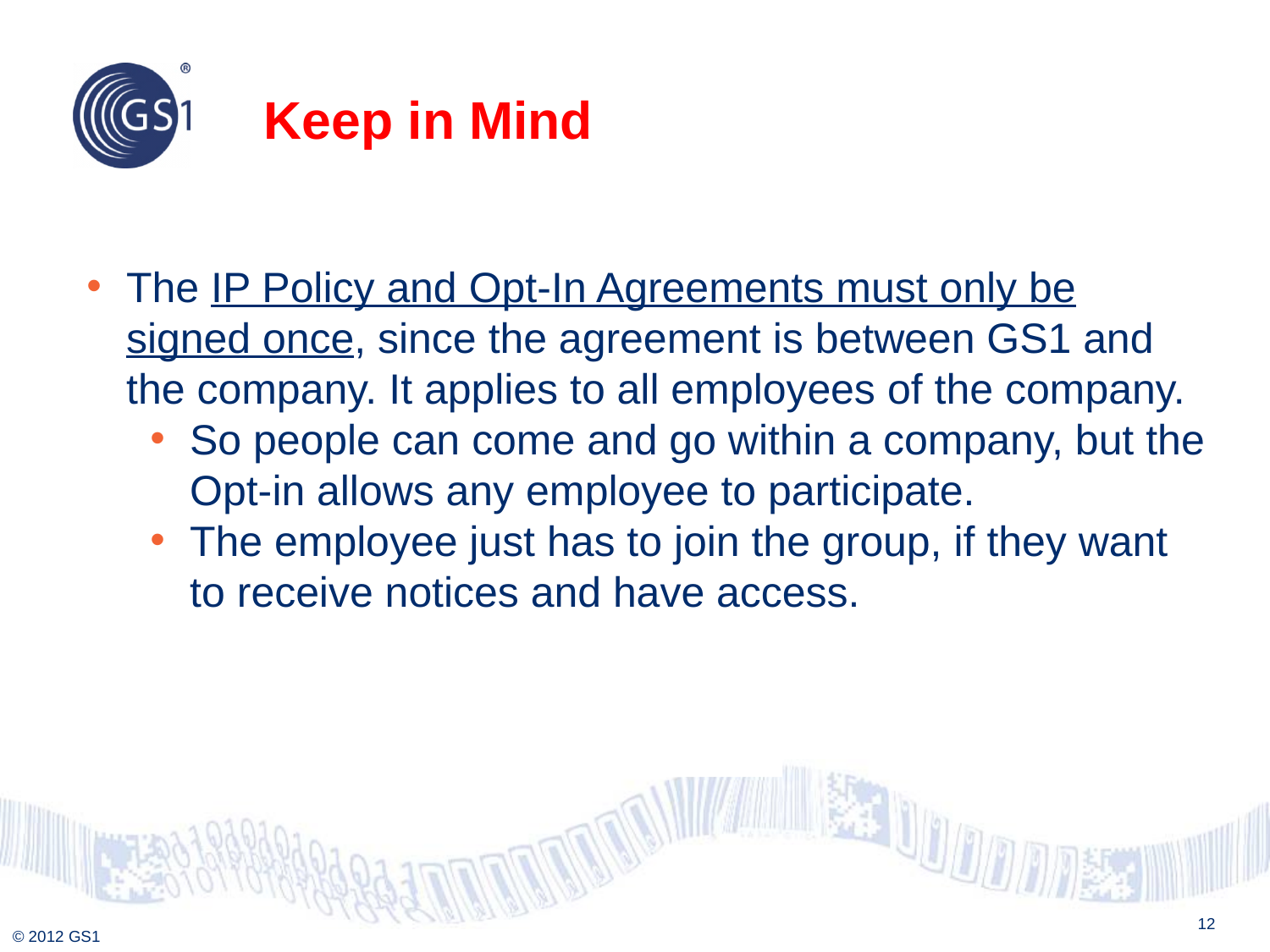

# Keep in Mind

The IP Policy and Opt-In Agreements must only be signed once, since the agreement is between GS1 and the company. It applies to all employees of the company.
So people can come and go within a company, but the Opt-in allows any employee to participate.
The employee just has to join the group, if they want to receive notices and have access.

12